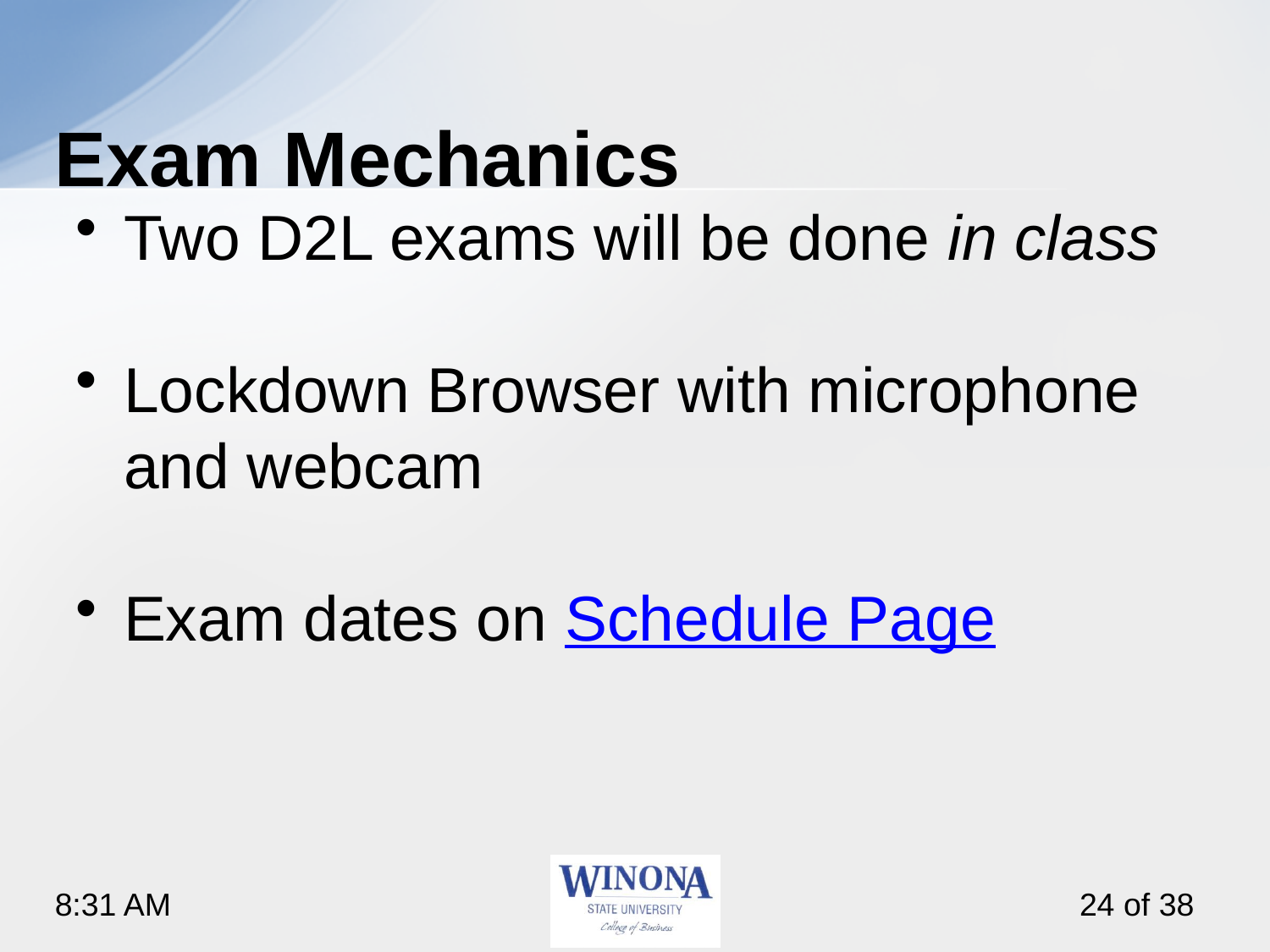

# Exam Mechanics
Two D2L exams will be done in class

Lockdown Browser with microphone and webcam

Exam dates on Schedule Page